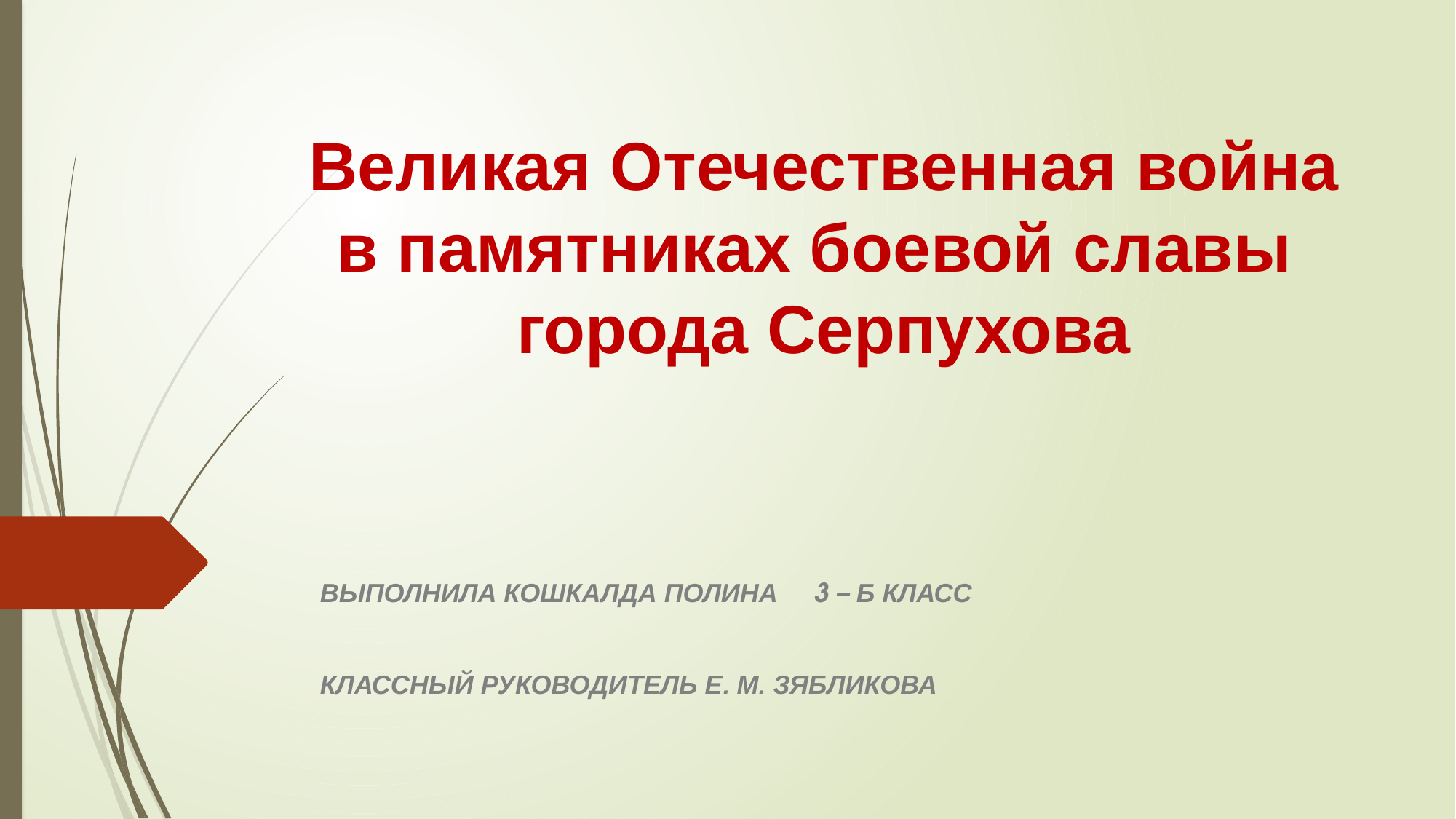

# Великая Отечественная война в памятниках боевой славы города Серпухова
ВЫПОЛНИЛА КОШКАЛДА ПОЛИНА     3 – Б КЛАСС

КЛАССНЫЙ РУКОВОДИТЕЛЬ Е. М. ЗЯБЛИКОВА